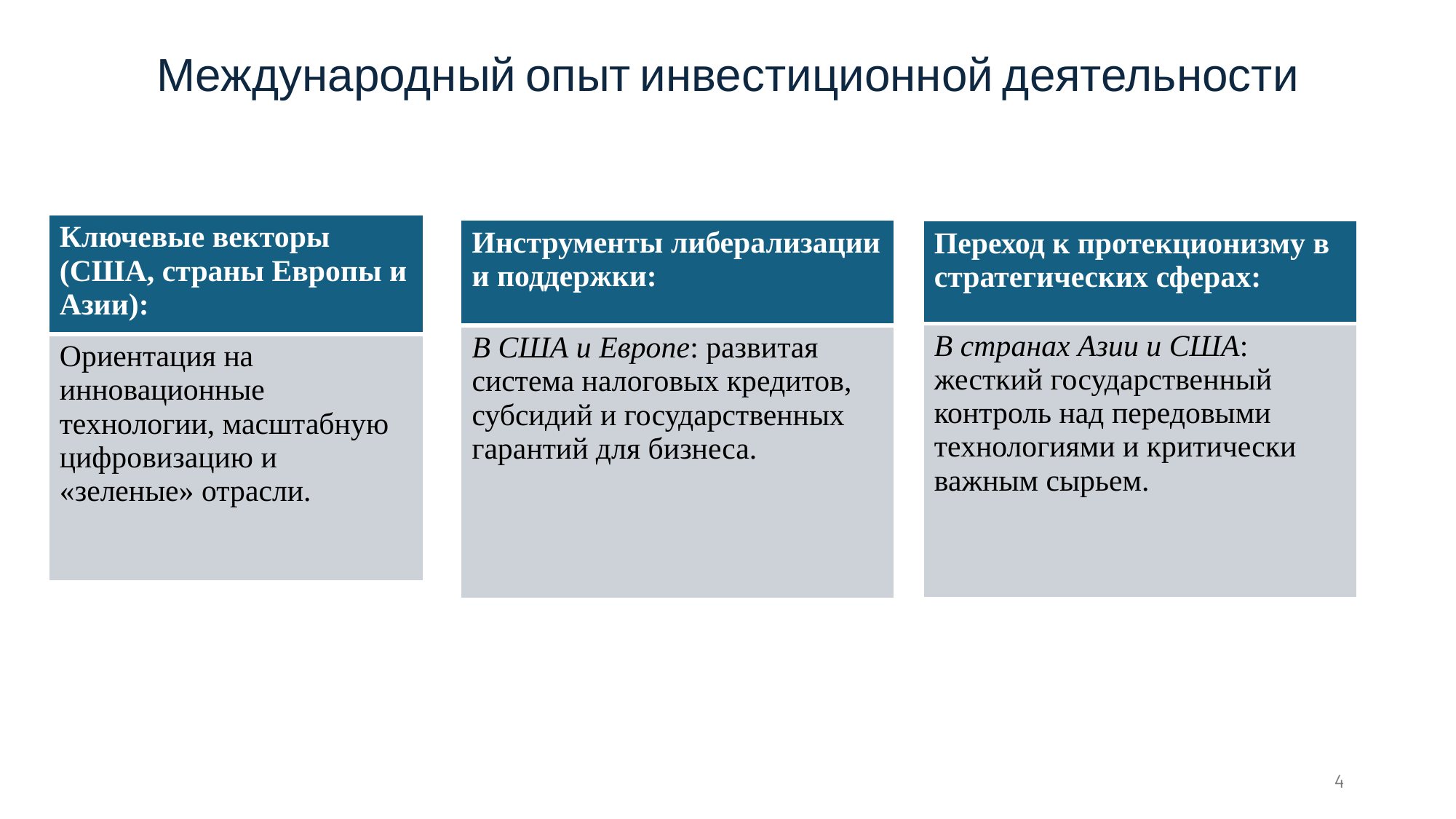

# Международный опыт инвестиционной деятельности
| Ключевые векторы (США, страны Европы и Азии): |
| --- |
| Ориентация на инновационные технологии, масштабную цифровизацию и «зеленые» отрасли. |
| Инструменты либерализации и поддержки: |
| --- |
| В США и Европе: развитая система налоговых кредитов, субсидий и государственных гарантий для бизнеса. |
| Переход к протекционизму в стратегических сферах: |
| --- |
| В странах Азии и США: жесткий государственный контроль над передовыми технологиями и критически важным сырьем. |
4